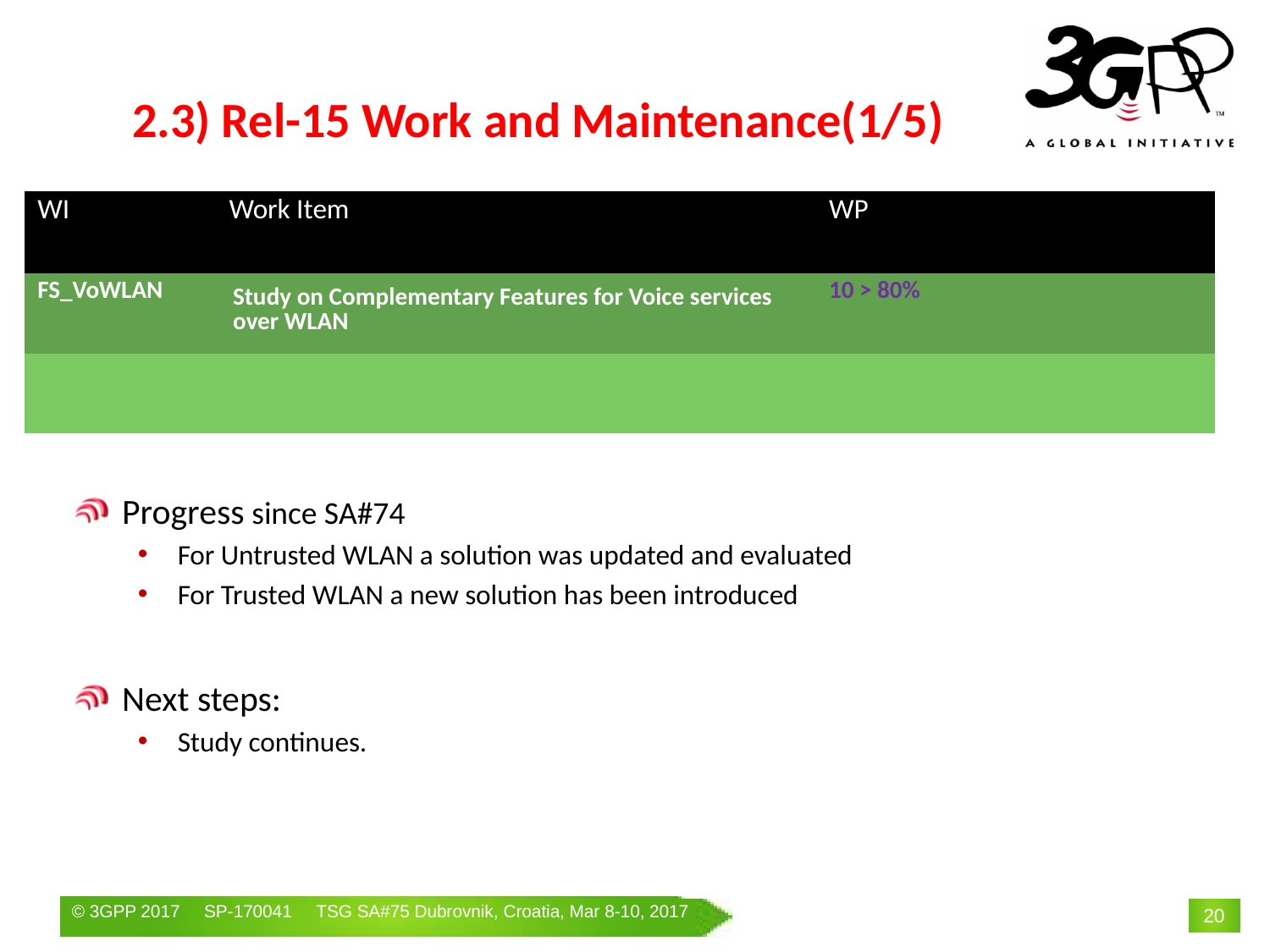

# 2.3) Rel-15 Work and Maintenance(1/5)
| WI | Work Item | WP |  |  |
| --- | --- | --- | --- | --- |
| FS\_VoWLAN | Study on Complementary Features for Voice services over WLAN | 10 > 80% |  |  |
|  |  |  |  |  |
Progress since SA#74
For Untrusted WLAN a solution was updated and evaluated
For Trusted WLAN a new solution has been introduced

Next steps:
Study continues.